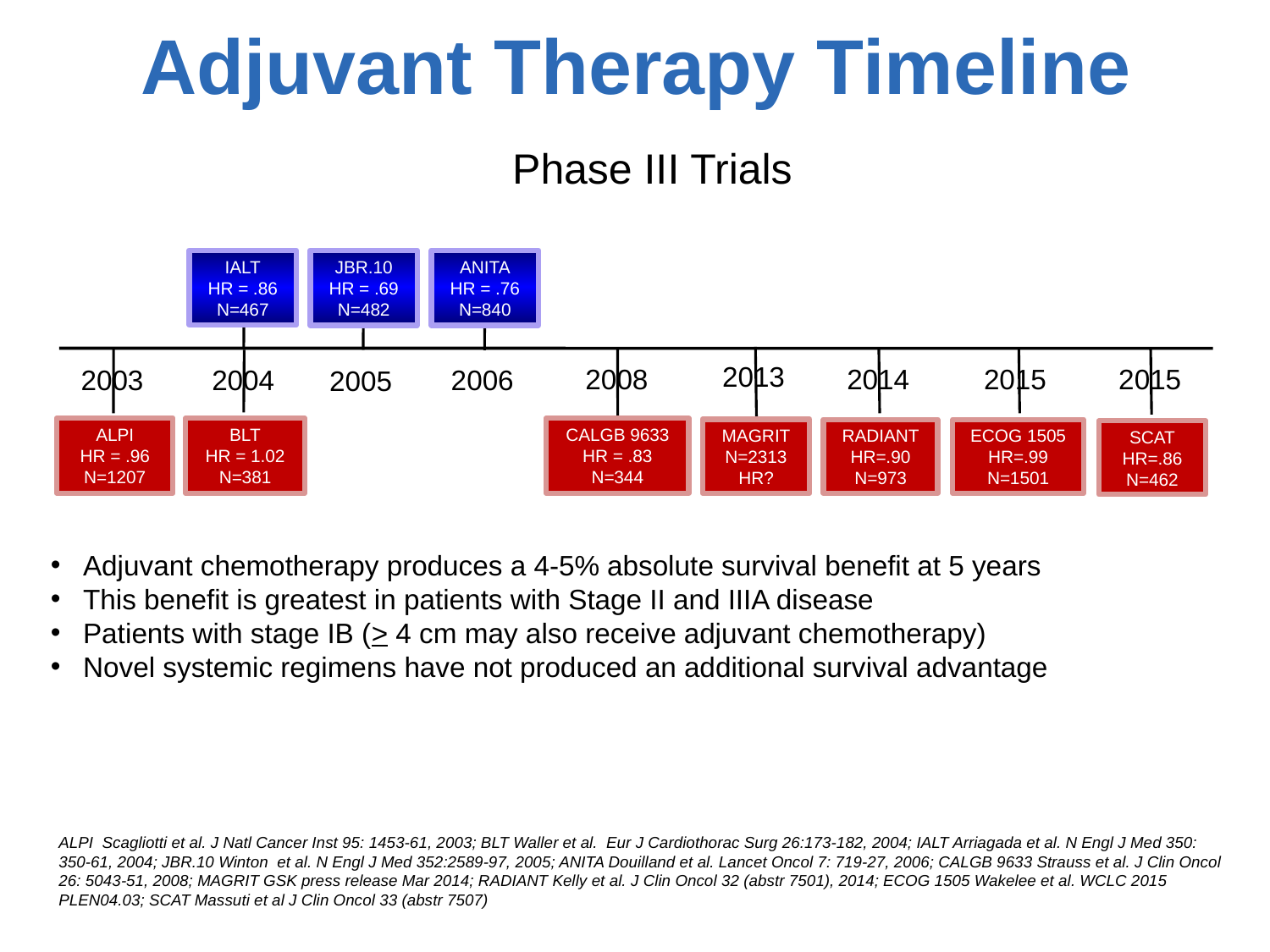

Adjuvant Therapy Timeline
Phase III Trials
JBR.10
HR = .69
N=482
ANITA
HR = .76
N=840
IALT
HR = .86
N=467

~6

2013
2015
2015
2014
MAGRIT
N=2313
HR?
ECOG 1505
HR=.99
N=1501
RADIANT
HR=.90
N=973
SCAT
HR=.86
N=462

2008
2003
2004
2006
2005
ALPI
HR = .96
N=1207
BLT
HR = 1.02
N=381
CALGB 9633
HR = .83
N=344
Adjuvant chemotherapy produces a 4-5% absolute survival benefit at 5 years
This benefit is greatest in patients with Stage II and IIIA disease
Patients with stage IB (> 4 cm may also receive adjuvant chemotherapy)
Novel systemic regimens have not produced an additional survival advantage

ALPI  Scagliotti et al. J Natl Cancer Inst 95: 1453-61, 2003; BLT Waller et al.  Eur J Cardiothorac Surg 26:173-182, 2004; IALT Arriagada et al. N Engl J Med 350: 350-61, 2004; JBR.10 Winton  et al. N Engl J Med 352:2589-97, 2005; ANITA Douilland et al. Lancet Oncol 7: 719-27, 2006; CALGB 9633 Strauss et al. J Clin Oncol 26: 5043-51, 2008; MAGRIT GSK press release Mar 2014; RADIANT Kelly et al. J Clin Oncol 32 (abstr 7501), 2014; ECOG 1505 Wakelee et al. WCLC 2015 PLEN04.03; SCAT Massuti et al J Clin Oncol 33 (abstr 7507)